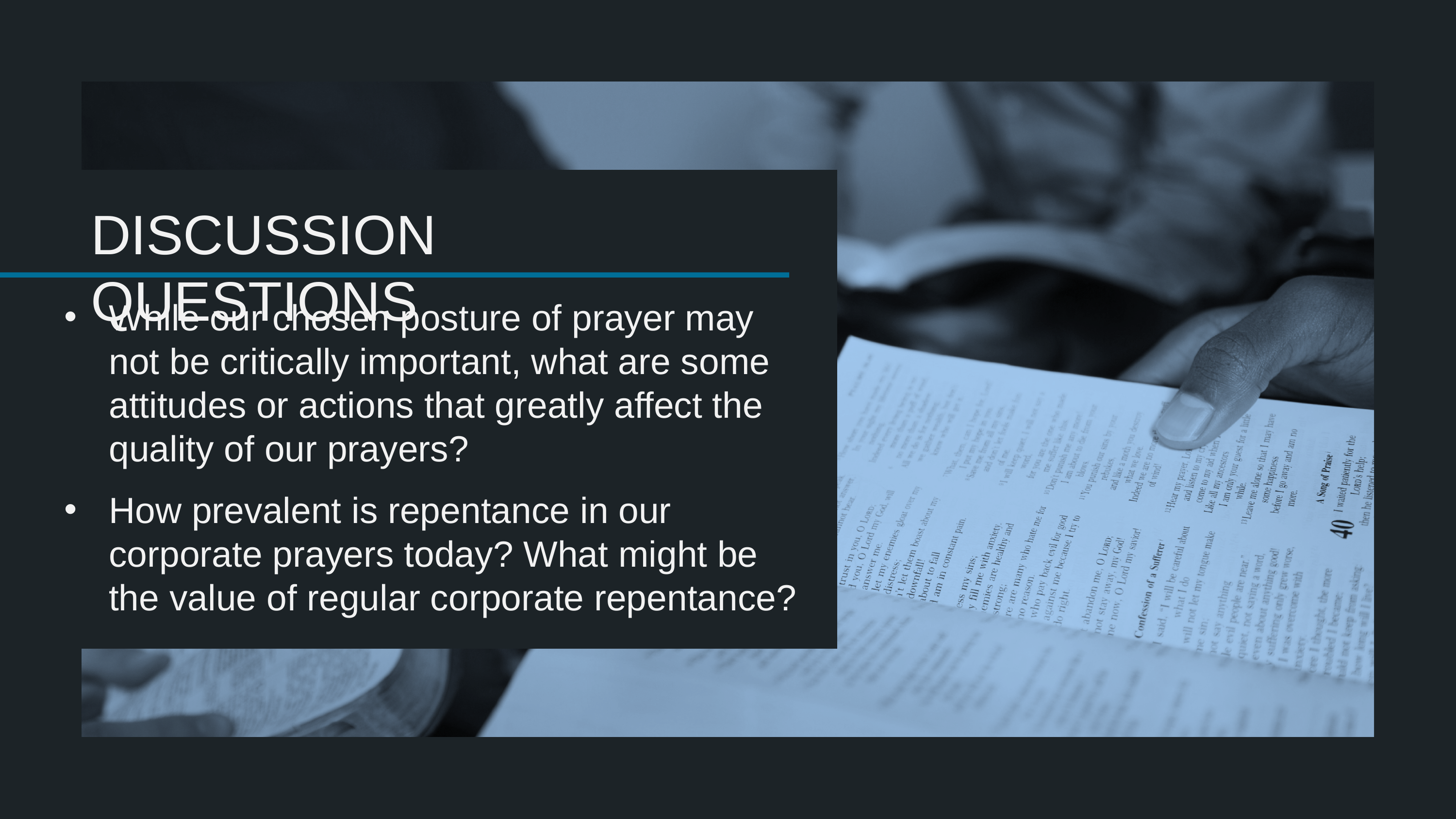

While our chosen posture of prayer may not be critically important, what are some attitudes or actions that greatly affect the quality of our prayers?
How prevalent is repentance in our corporate prayers today? What might be the value of regular corporate repentance?